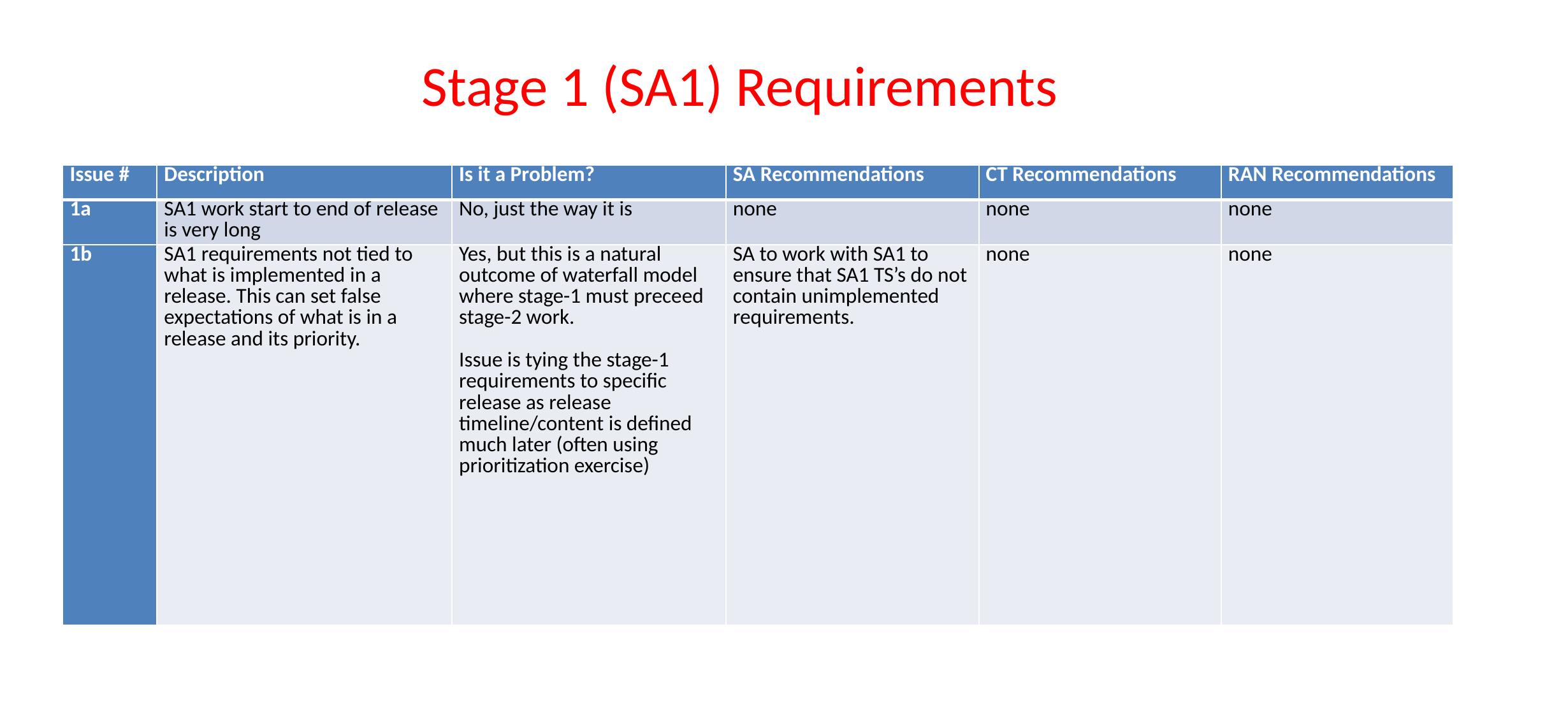

# Stage 1 (SA1) Requirements
| Issue # | Description | Is it a Problem? | SA Recommendations | CT Recommendations | RAN Recommendations |
| --- | --- | --- | --- | --- | --- |
| 1a | SA1 work start to end of release is very long | No, just the way it is | none | none | none |
| 1b | SA1 requirements not tied to what is implemented in a release. This can set false expectations of what is in a release and its priority. | Yes, but this is a natural outcome of waterfall model where stage-1 must preceed stage-2 work.   Issue is tying the stage-1 requirements to specific release as release timeline/content is defined much later (often using prioritization exercise) | SA to work with SA1 to ensure that SA1 TS’s do not contain unimplemented requirements. | none | none |